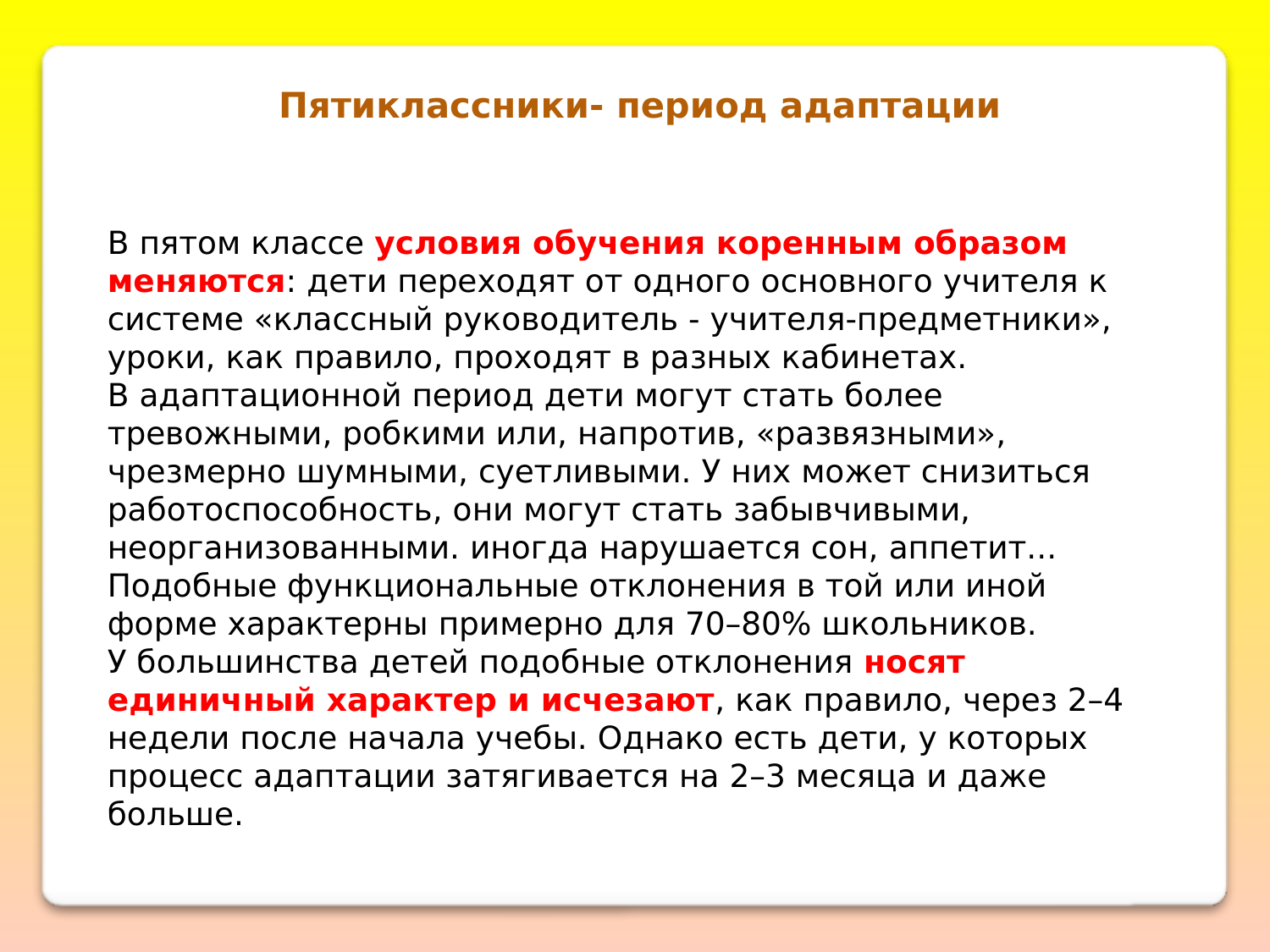

Пятиклассники- период адаптации

В пятом классе условия обучения коренным образом меняются: дети переходят от одного основного учителя к системе «классный руководитель - учителя-предметники», уроки, как правило, проходят в разных кабинетах.
В адаптационной период дети могут стать более тревожными, робкими или, напротив, «развязными», чрезмерно шумными, суетливыми. У них может снизиться работоспособность, они могут стать забывчивыми, неорганизованными. иногда нарушается сон, аппетит... Подобные функциональные отклонения в той или иной форме характерны примерно для 70–80% школьников.
У большинства детей подобные отклонения носят единичный характер и исчезают, как правило, через 2–4 недели после начала учебы. Однако есть дети, у которых процесс адаптации затягивается на 2–3 месяца и даже больше.